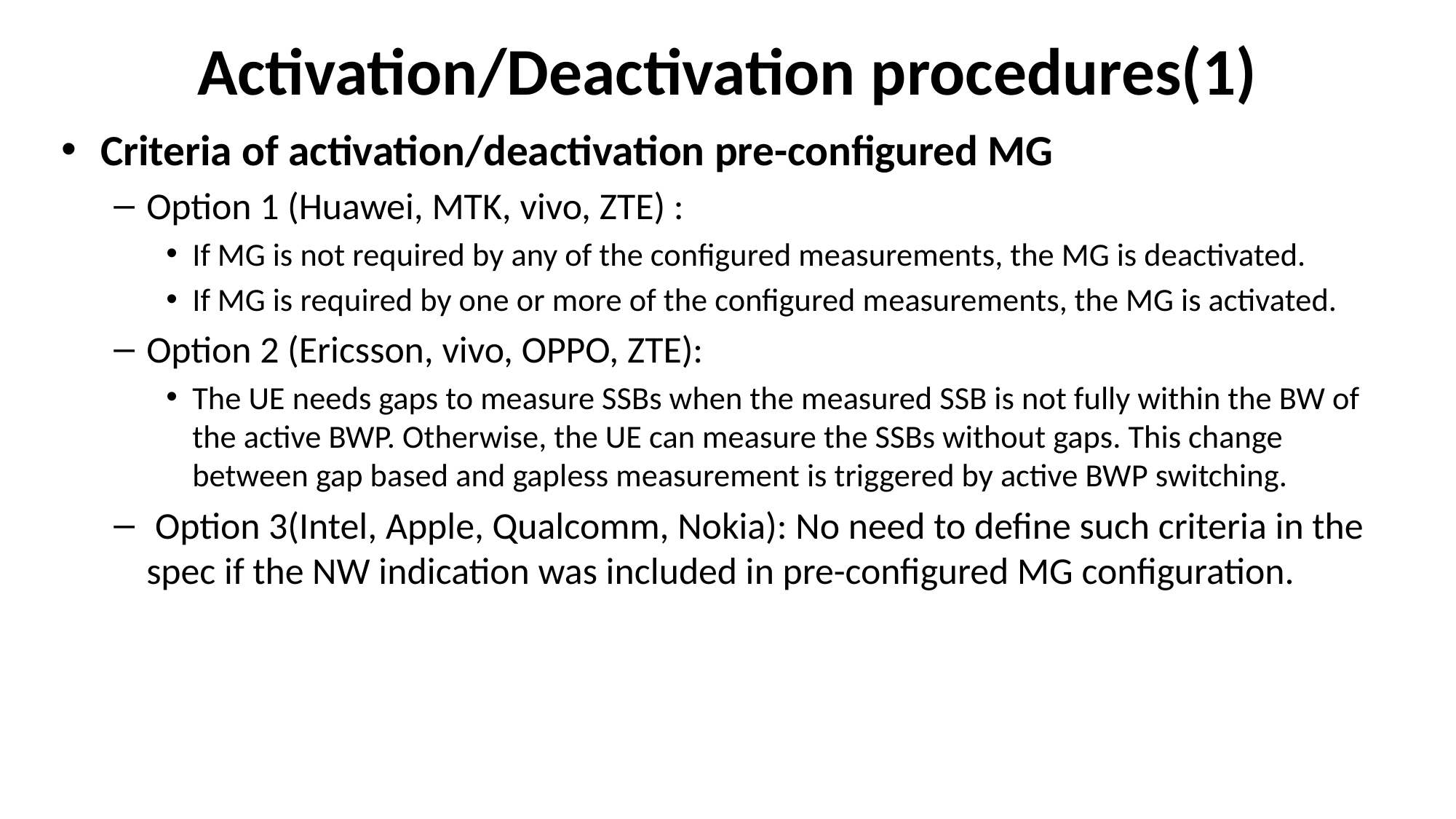

# Activation/Deactivation procedures(1)
Criteria of activation/deactivation pre-configured MG
Option 1 (Huawei, MTK, vivo, ZTE) :
If MG is not required by any of the configured measurements, the MG is deactivated.
If MG is required by one or more of the configured measurements, the MG is activated.
Option 2 (Ericsson, vivo, OPPO, ZTE):
The UE needs gaps to measure SSBs when the measured SSB is not fully within the BW of the active BWP. Otherwise, the UE can measure the SSBs without gaps. This change between gap based and gapless measurement is triggered by active BWP switching.
 Option 3(Intel, Apple, Qualcomm, Nokia): No need to define such criteria in the spec if the NW indication was included in pre-configured MG configuration.